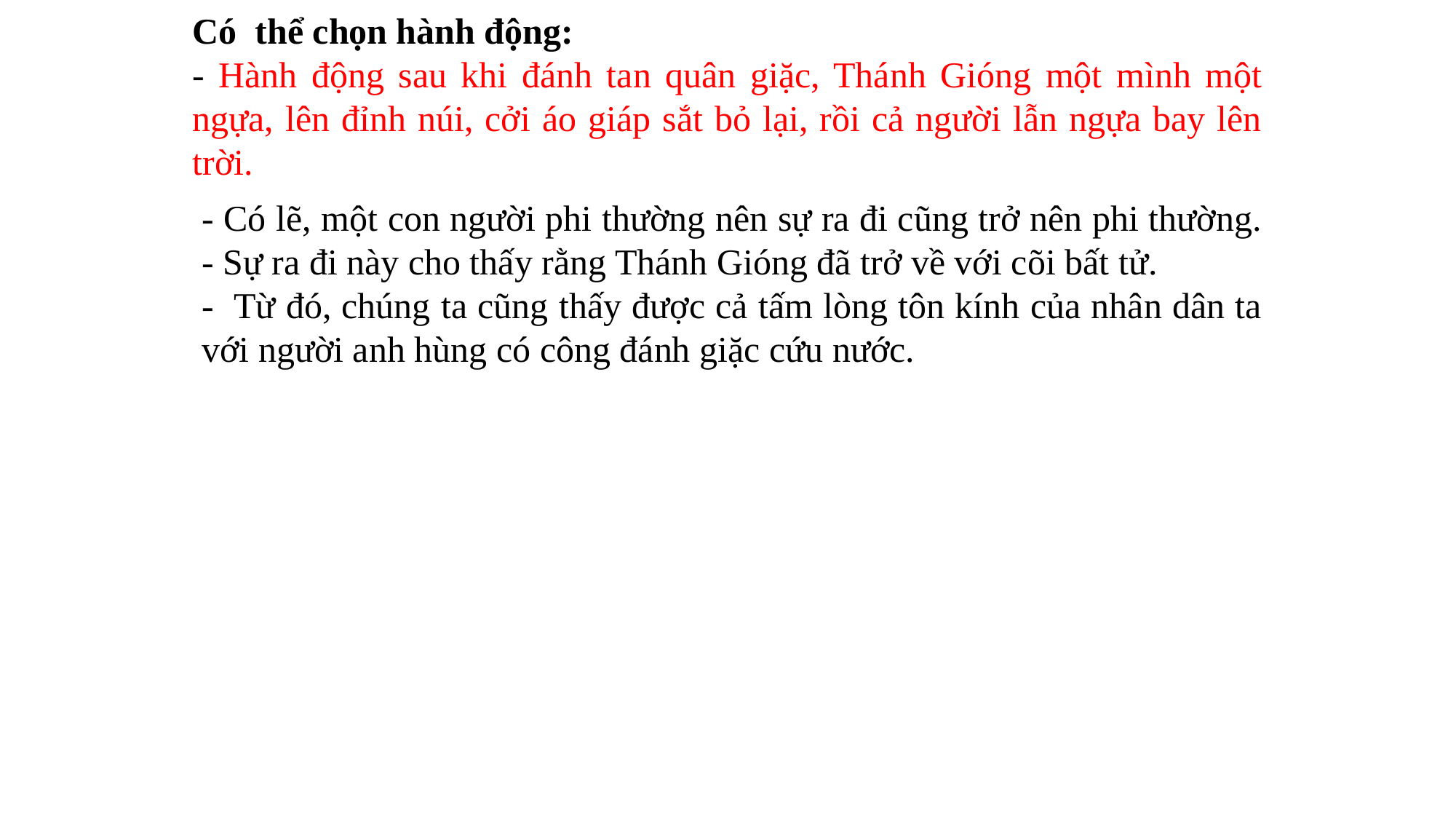

Có  thể chọn hành động:
- Hành động sau khi đánh tan quân giặc, Thánh Gióng một mình một ngựa, lên đỉnh núi, cởi áo giáp sắt bỏ lại, rồi cả người lẫn ngựa bay lên trời.
- Có lẽ, một con người phi thường nên sự ra đi cũng trở nên phi thường. - Sự ra đi này cho thấy rằng Thánh Gióng đã trở về với cõi bất tử.
-  Từ đó, chúng ta cũng thấy được cả tấm lòng tôn kính của nhân dân ta với người anh hùng có công đánh giặc cứu nước.